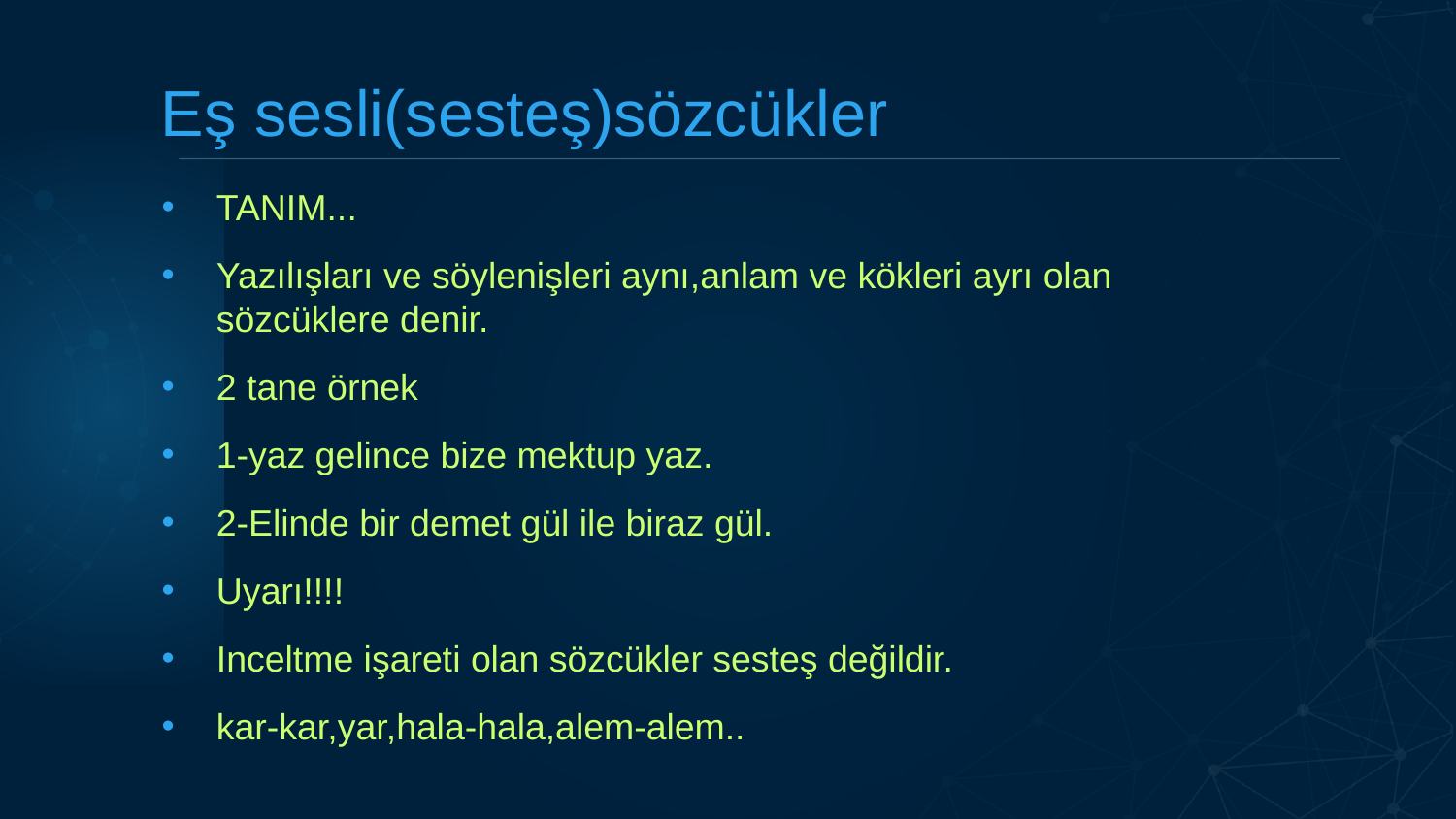

# Eş sesli(sesteş)sözcükler
TANIM...
Yazılışları ve söylenişleri aynı,anlam ve kökleri ayrı olan sözcüklere denir.
2 tane örnek
1-yaz gelince bize mektup yaz.
2-Elinde bir demet gül ile biraz gül.
Uyarı!!!!
Inceltme işareti olan sözcükler sesteş değildir.
kar-kar,yar,hala-hala,alem-alem..